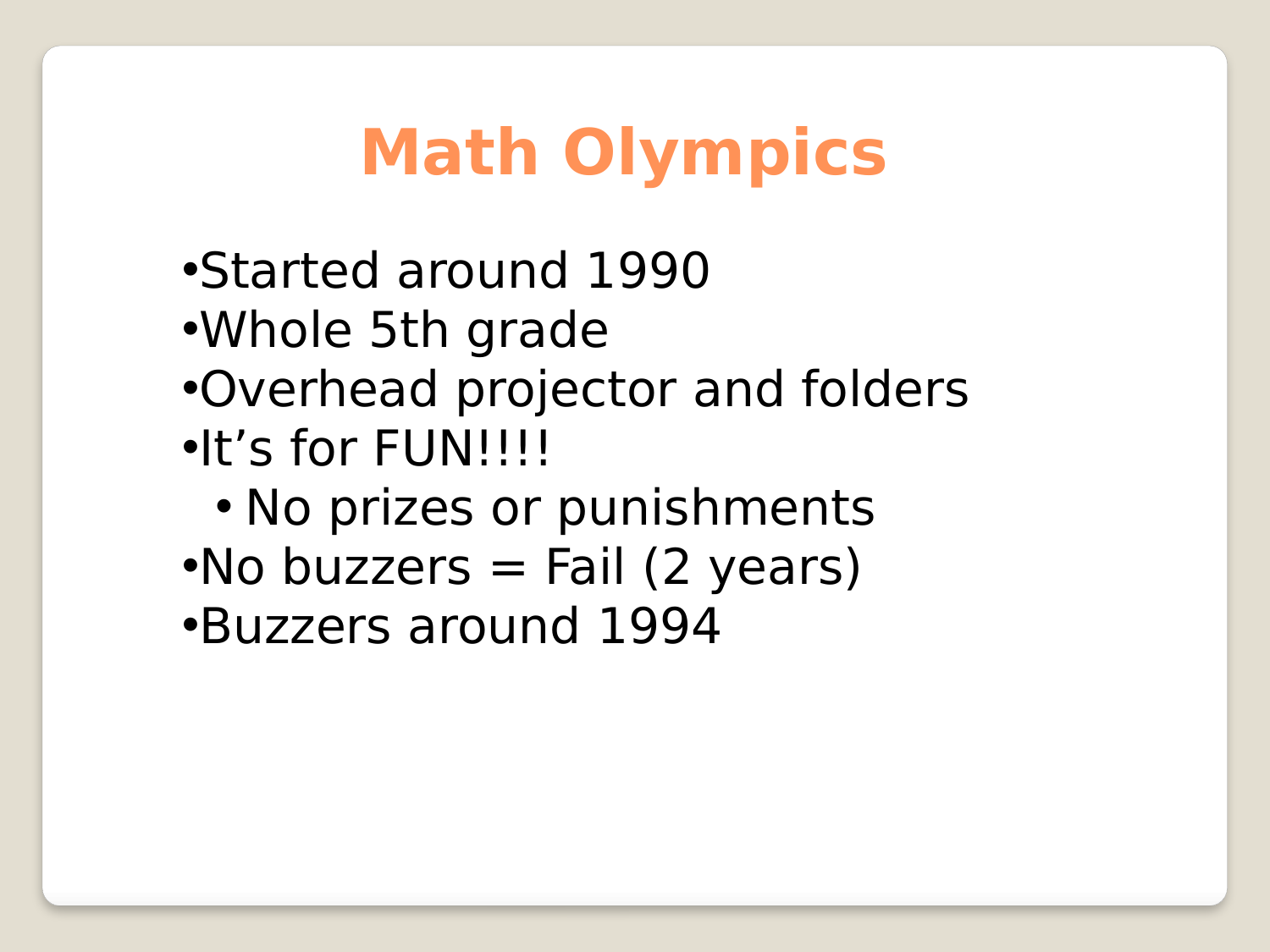

Math Olympics
Started around 1990
Whole 5th grade
Overhead projector and folders
It’s for FUN!!!!
No prizes or punishments
No buzzers = Fail (2 years)
Buzzers around 1994